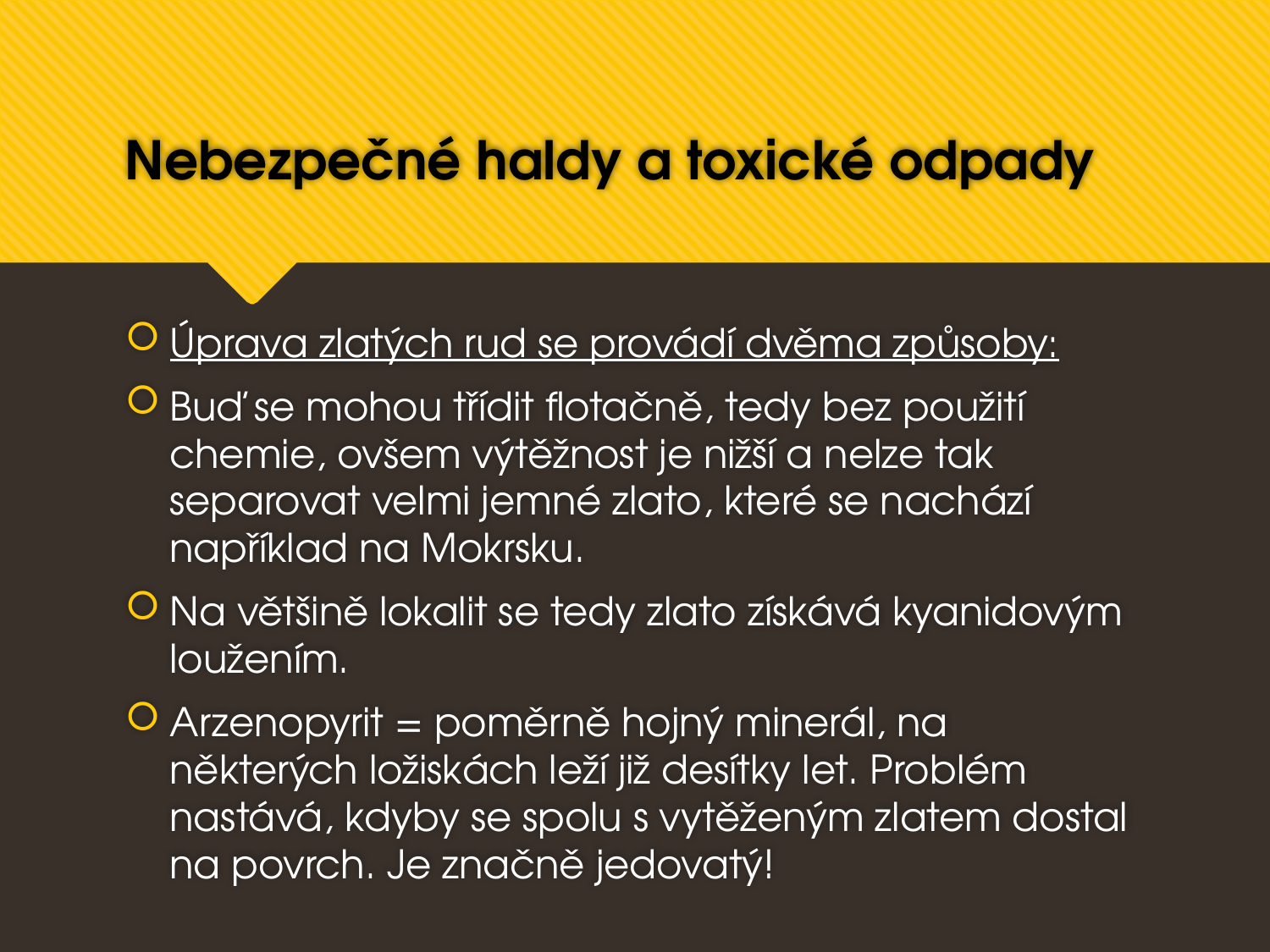

# Nebezpečné haldy a toxické odpady
Úprava zlatých rud se provádí dvěma způsoby:
Buď se mohou třídit flotačně, tedy bez použití chemie, ovšem výtěžnost je nižší a nelze tak separovat velmi jemné zlato, které se nachází  například na Mokrsku.
Na většině lokalit se tedy zlato získává kyanidovým loužením.
Arzenopyrit = poměrně hojný minerál, na některých ložiskách leží již desítky let. Problém nastává, kdyby se spolu s vytěženým zlatem dostal na povrch. Je značně jedovatý!